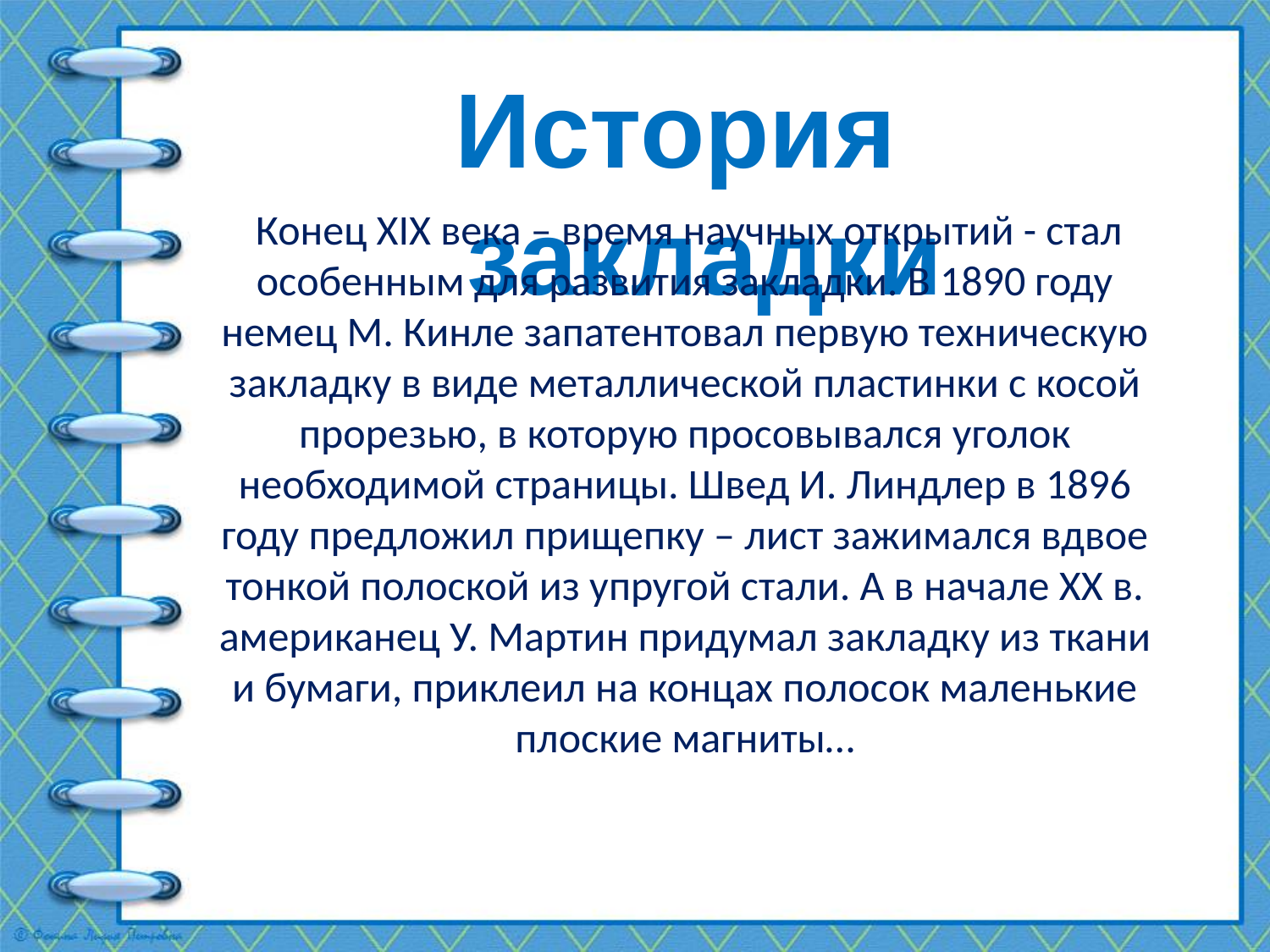

История   закладки

 Конец XIX века – время научных открытий - стал особенным для развития закладки. В 1890 году немец М. Кинле запатентовал первую техническую закладку в виде металлической пластинки с косой прорезью, в которую просовывался уголок необходимой страницы. Швед И. Линдлер в 1896 году предложил прищепку – лист зажимался вдвое тонкой полоской из упругой стали. А в начале ХХ в. американец У. Мартин придумал закладку из ткани и бумаги, приклеил на концах полосок маленькие плоские магниты…